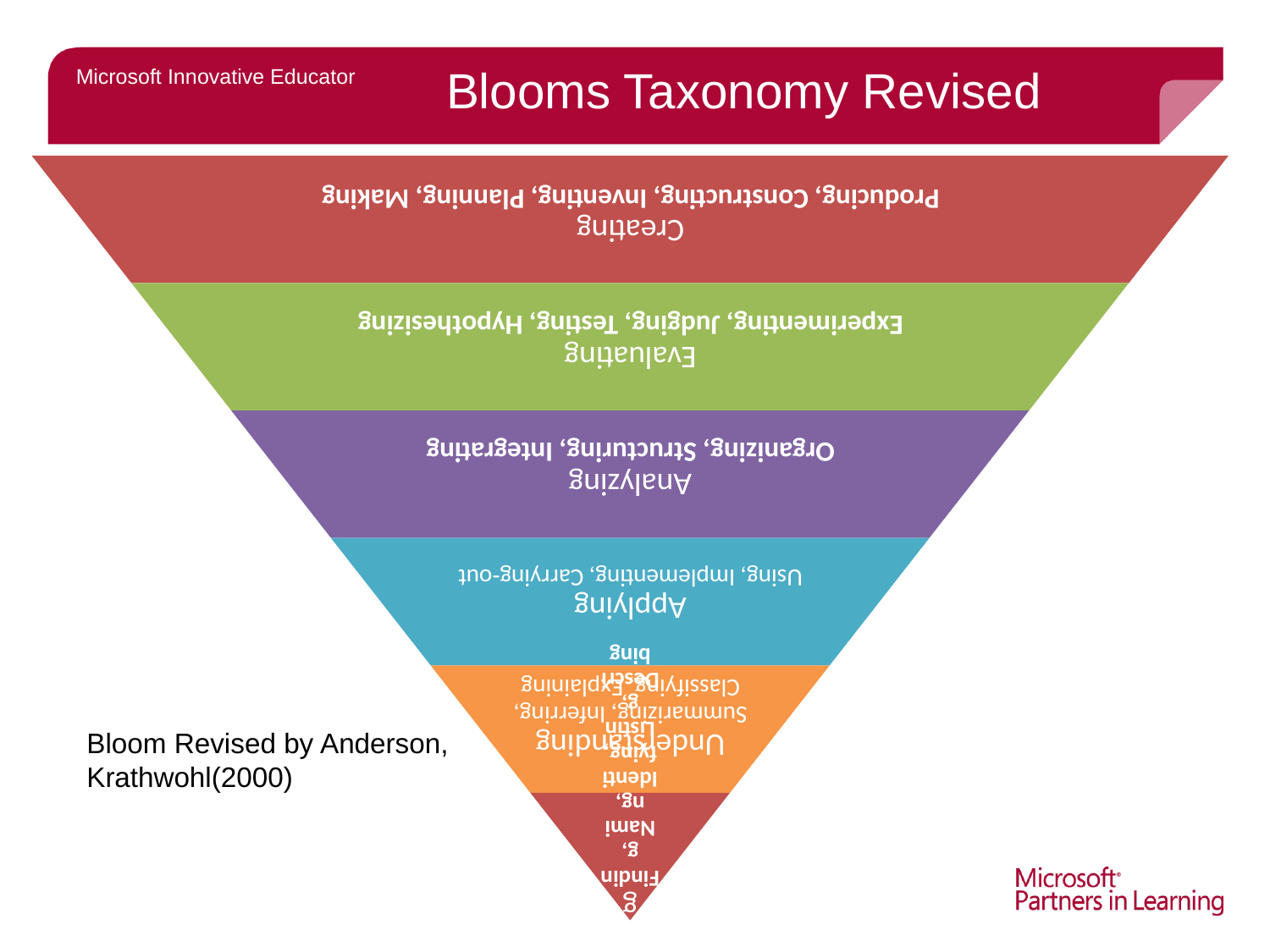

Blooms Taxonomy Revised
Creating
Producing, Constructing, Inventing, Planning, Making
Evaluating
Experimenting, Judging, Testing, Hypothesizing
Analyzing
Organizing, Structuring, Integrating
Applying
Using, Implementing, Carrying-out
Understanding
Summarizing, Inferring, Classifying, Explaining
Remembering
Finding, Naming, Identifying, Listing, Describing

Bloom Revised by Anderson, Krathwohl(2000)